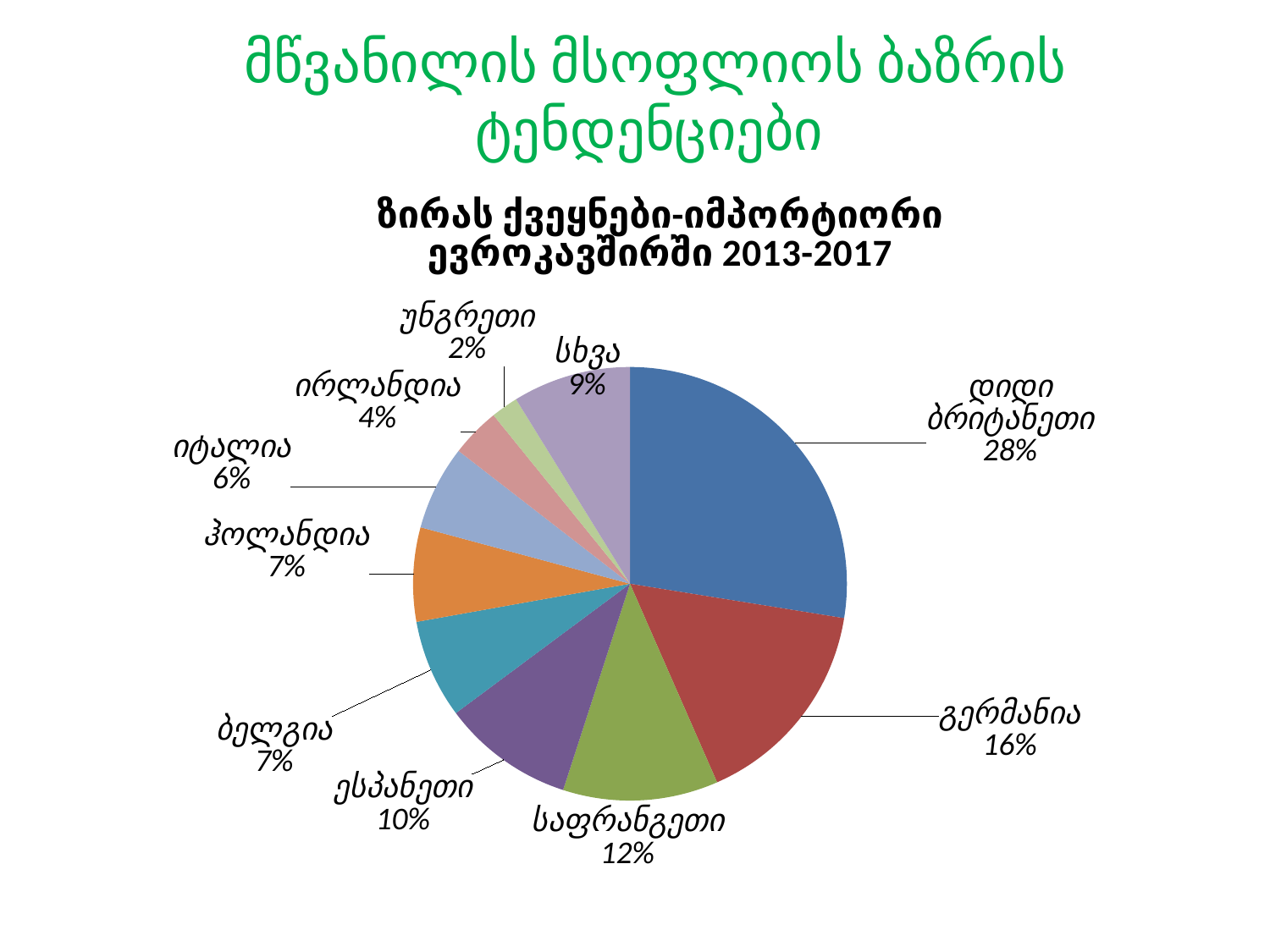

მწვანილის მსოფლიოს ბაზრის ტენდენციები

### Chart: ზირას ქვეყნები-იმპორტიორი ევროკავშირში 2013-2017

| Category | გაყიდვები |
|---|---|
| დიდი ბრიტანეთი | 0.2753858816170068 |
| გერმანია | 0.15879612018961403 |
| საფრანგეთი | 0.11572396273108737 |
| ესპანეთი | 0.09838102375703003 |
| ბელგია | 0.07353851029591728 |
| ჰოლანდია | 0.07012408447397793 |
| იტალია | 0.06302610594376602 |
| ირლანდია | 0.03676865675577113 |
| უნგრეთი | 0.020233135840225097 |
| სხვა | 0.08802251839560446 |